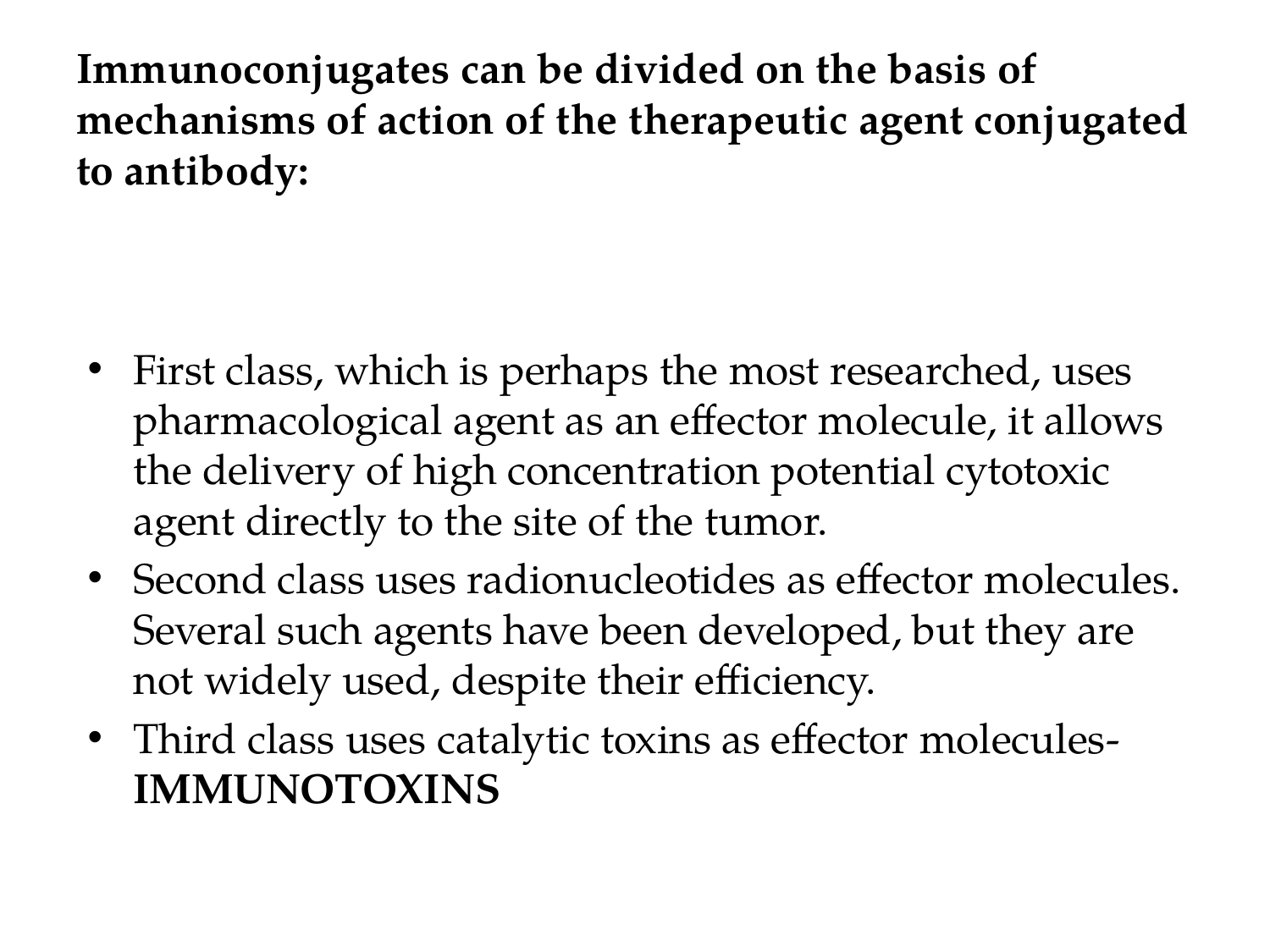

# Immunoconjugates can be divided on the basis of mechanisms of action of the therapeutic agent conjugated to antibody:
First class, which is perhaps the most researched, uses pharmacological agent as an effector molecule, it allows the delivery of high concentration potential cytotoxic agent directly to the site of the tumor.
Second class uses radionucleotides as effector molecules. Several such agents have been developed, but they are not widely used, despite their efficiency.
Third class uses catalytic toxins as effector molecules- IMMUNOTOXINS